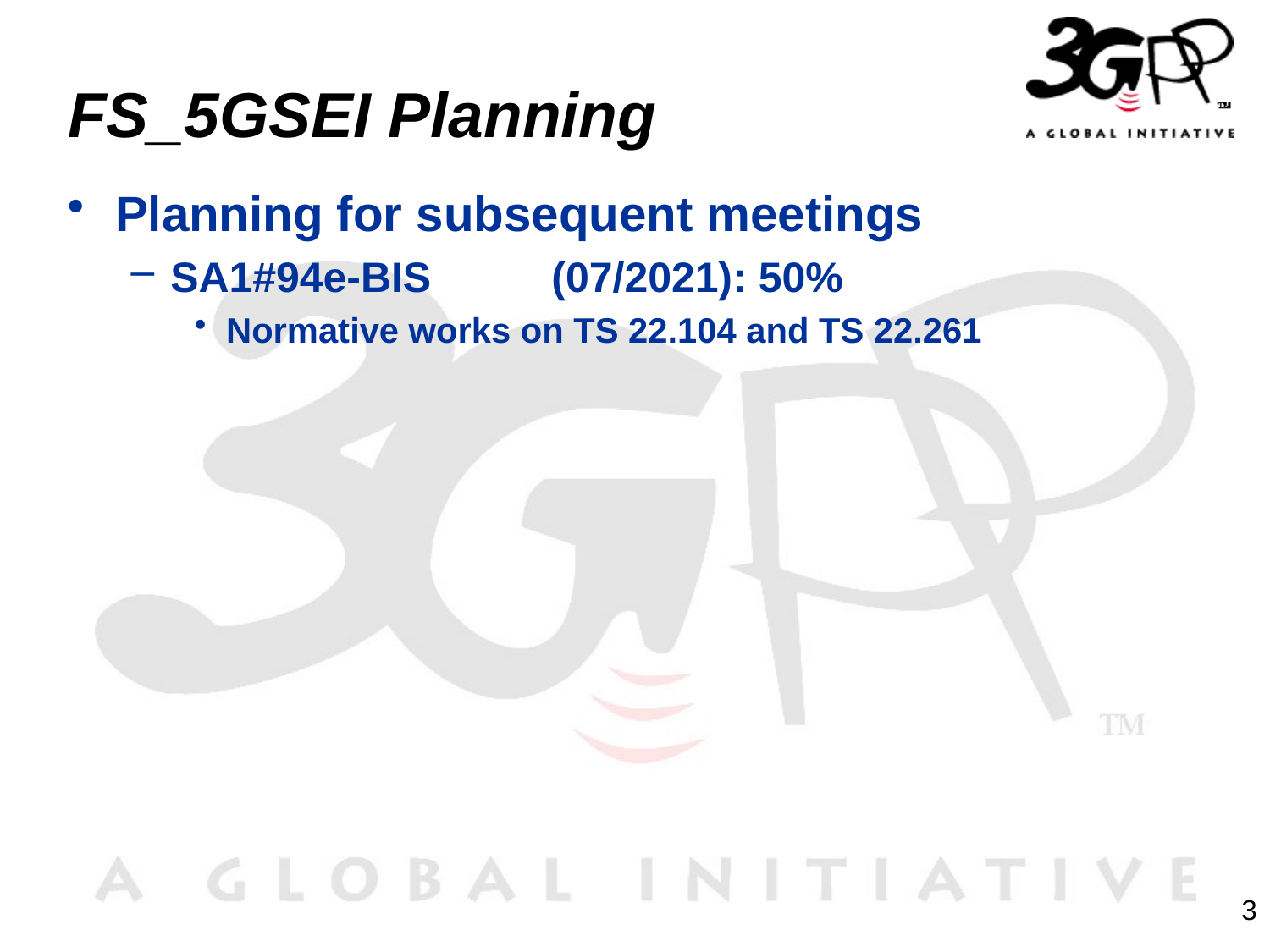

# FS_5GSEI Planning
Planning for subsequent meetings
SA1#94e-BIS	(07/2021): 50%
Normative works on TS 22.104 and TS 22.261
3